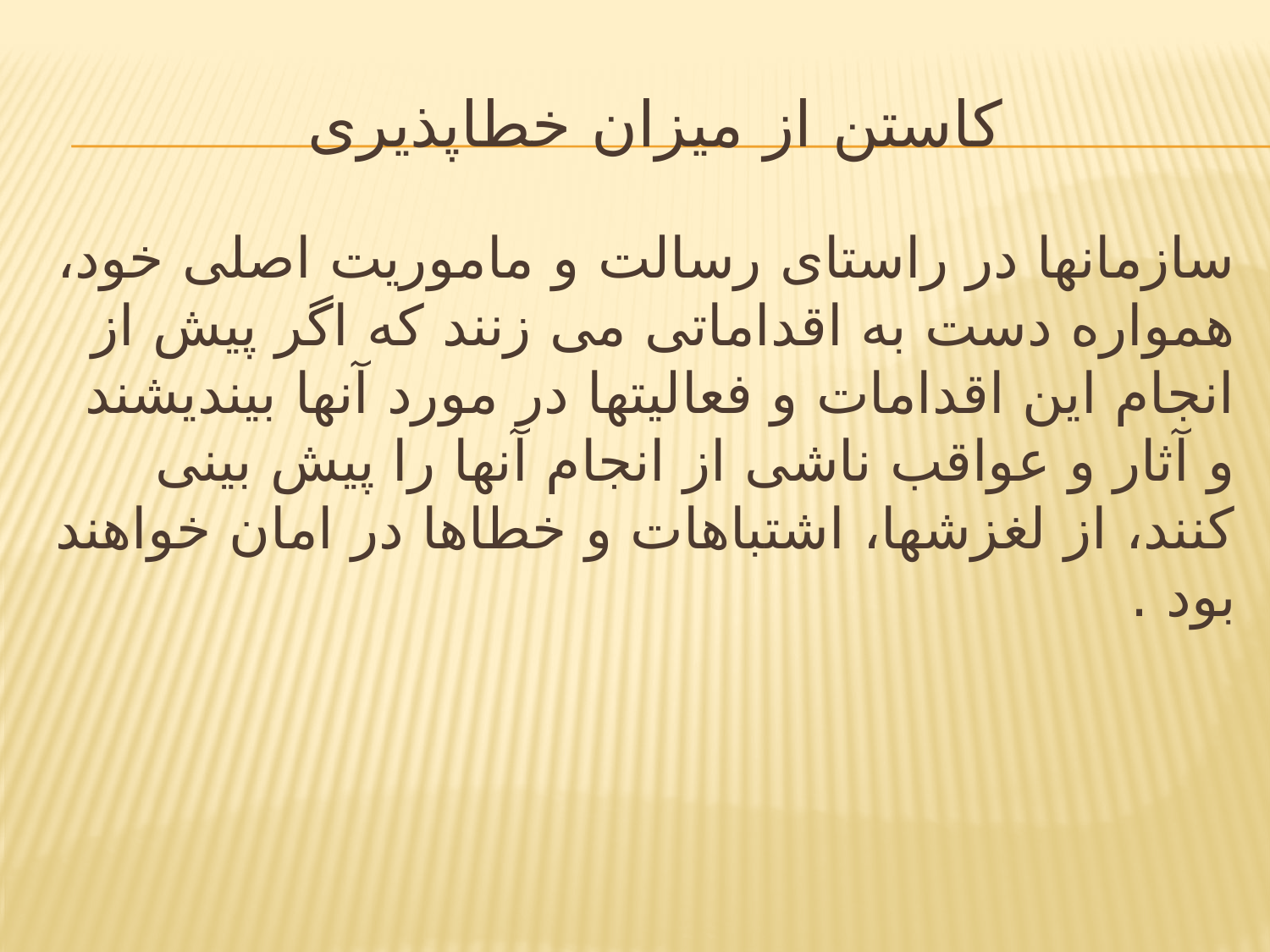

# كاستن از ميزان خطاپذيرى
سازمانها در راستاى رسالت و ماموريت اصلى خود، همواره دست به اقداماتى مى زنند كه اگر پيش از انجام اين اقدامات و فعاليتها در مورد آنها بينديشند و آثار و عواقب ناشى از انجام آنها را پيش بينى كنند، از لغزشها، اشتباهات و خطاها در امان خواهند بود .